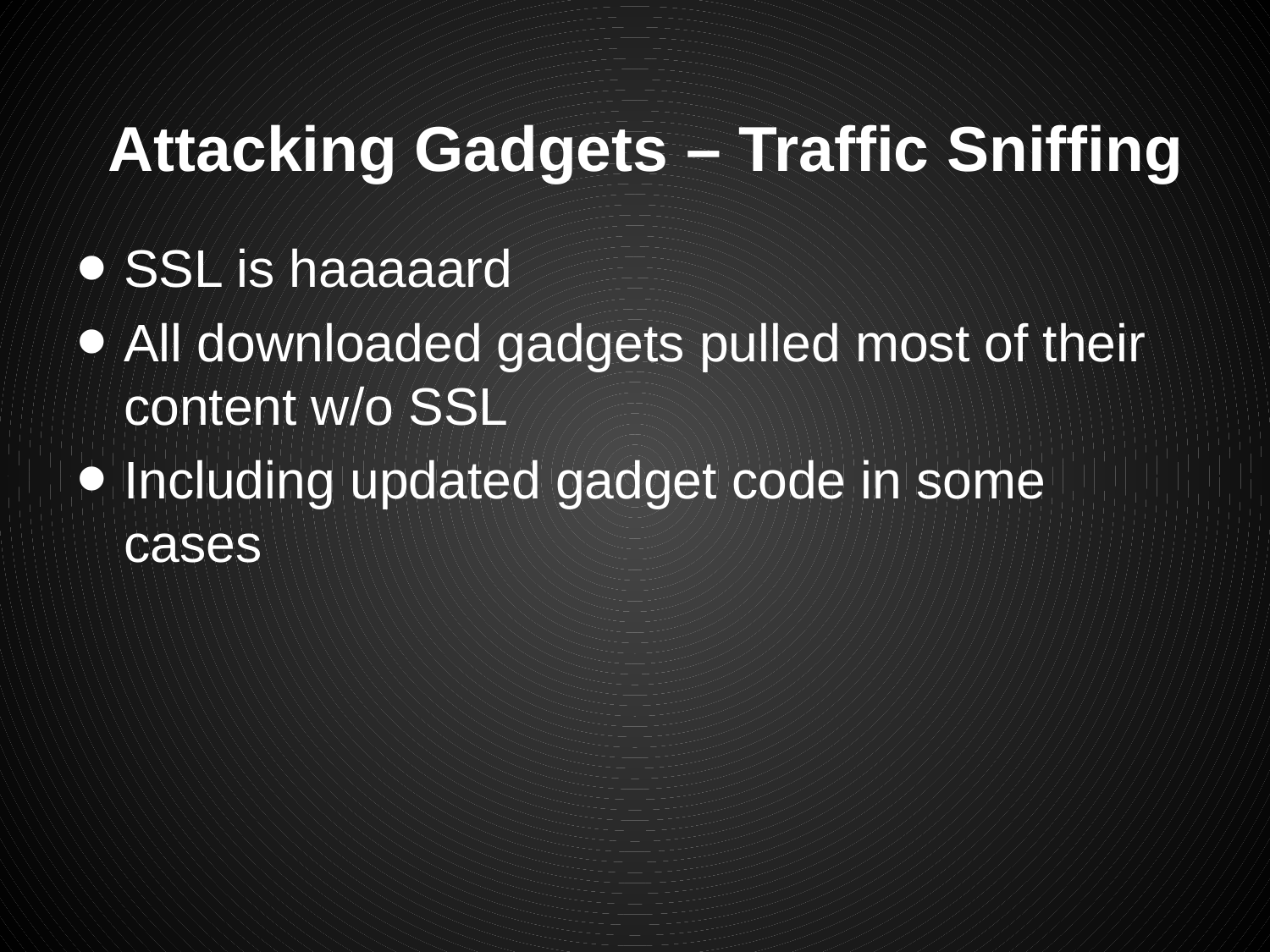

# Attacking Gadgets – Traffic Sniffing
SSL is haaaaard
All downloaded gadgets pulled most of their content w/o SSL
Including updated gadget code in some cases